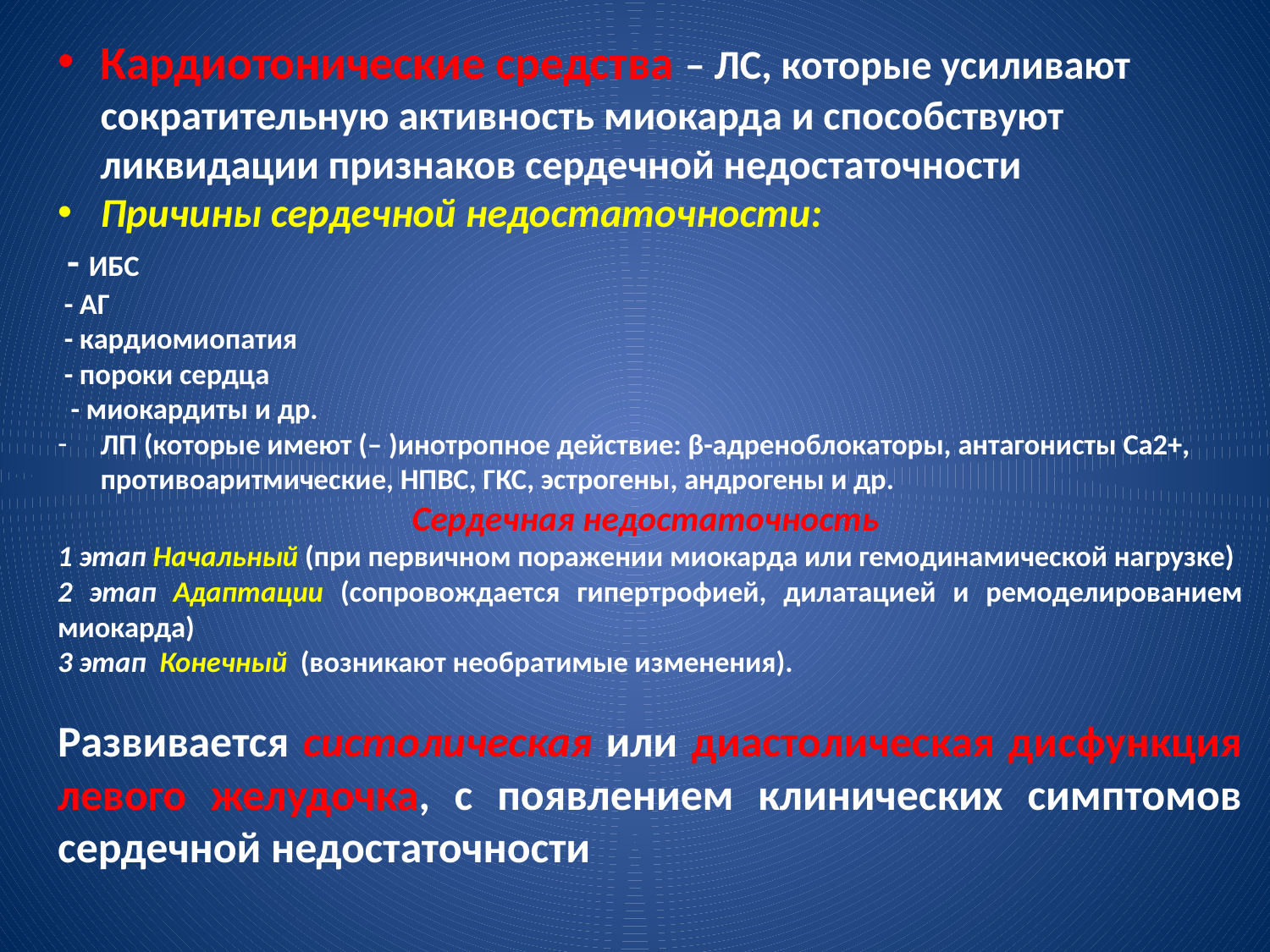

Кардиотонические средства – ЛС, которые усиливают сократительную активность миокарда и способствуют ликвидации признаков сердечной недостаточности
Причины сердечной недостаточности:
 - ИБС
 - АГ
 - кардиомиопатия
 - пороки сердца
  - миокардиты и др.
ЛП (которые имеют (– )инотропное действие: β-адреноблокаторы, антагонисты Са2+, противоаритмические, НПВС, ГКС, эстрогены, андрогены и др.
Сердечная недостаточность
1 этап Начальный (при первичном поражении миокарда или гемодинамической нагрузке)
2 этап Адаптации (сопровождается гипертрофией, дилатацией и ремоделированием миокарда)
3 этап  Конечный  (возникают необратимые изменения).

Развивается систолическая или диастолическая дисфункция левого желудочка, с появлением клинических симптомов сердечной недостаточности